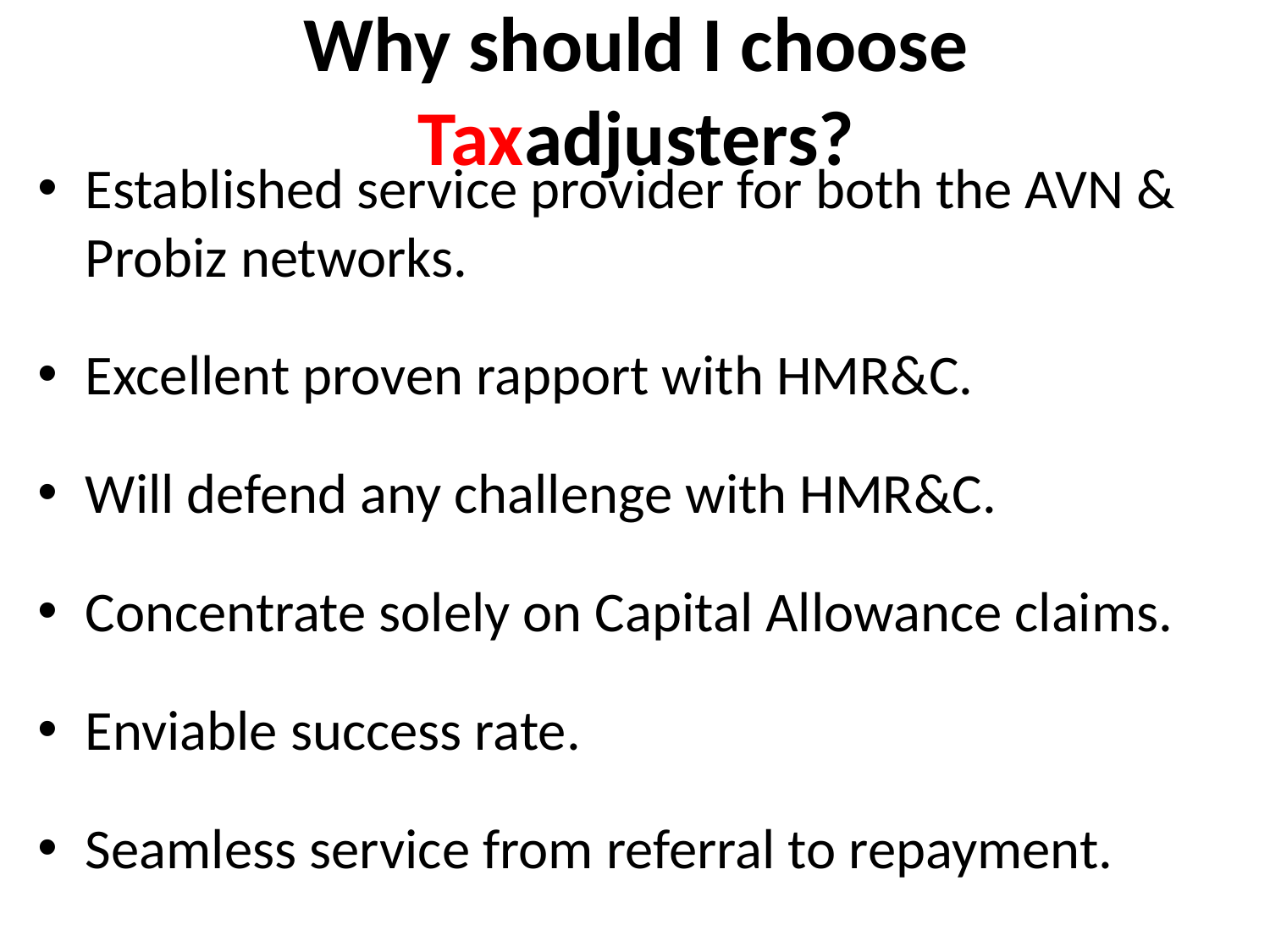

# Why should I choose Taxadjusters?
Established service provider for both the AVN & Probiz networks.

Excellent proven rapport with HMR&C.

Will defend any challenge with HMR&C.

Concentrate solely on Capital Allowance claims.

Enviable success rate.

Seamless service from referral to repayment.